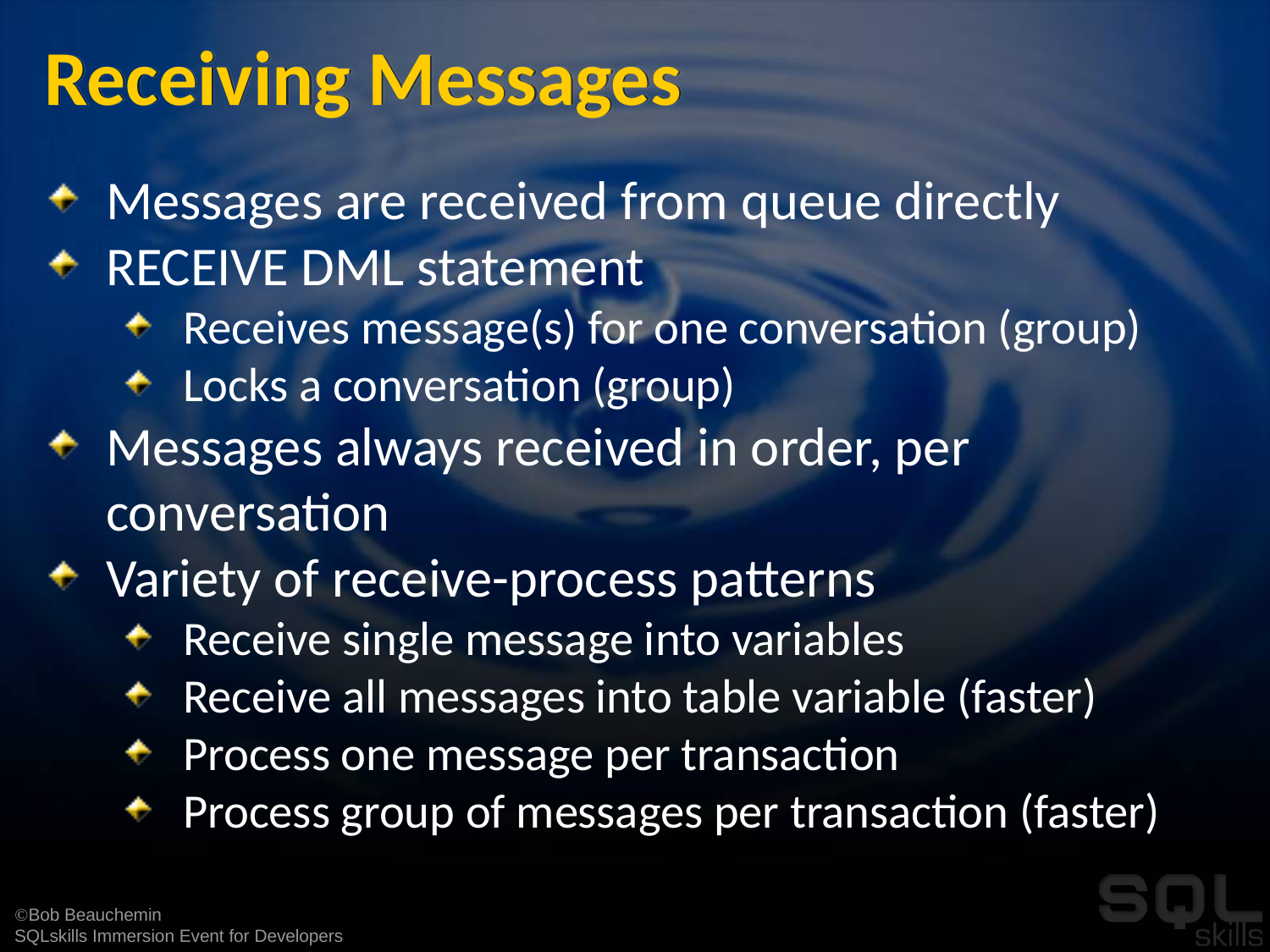

# Receiving Messages
Messages are received from queue directly
RECEIVE DML statement
Receives message(s) for one conversation (group)
Locks a conversation (group)
Messages always received in order, per conversation
Variety of receive-process patterns
Receive single message into variables
Receive all messages into table variable (faster)
Process one message per transaction
Process group of messages per transaction (faster)